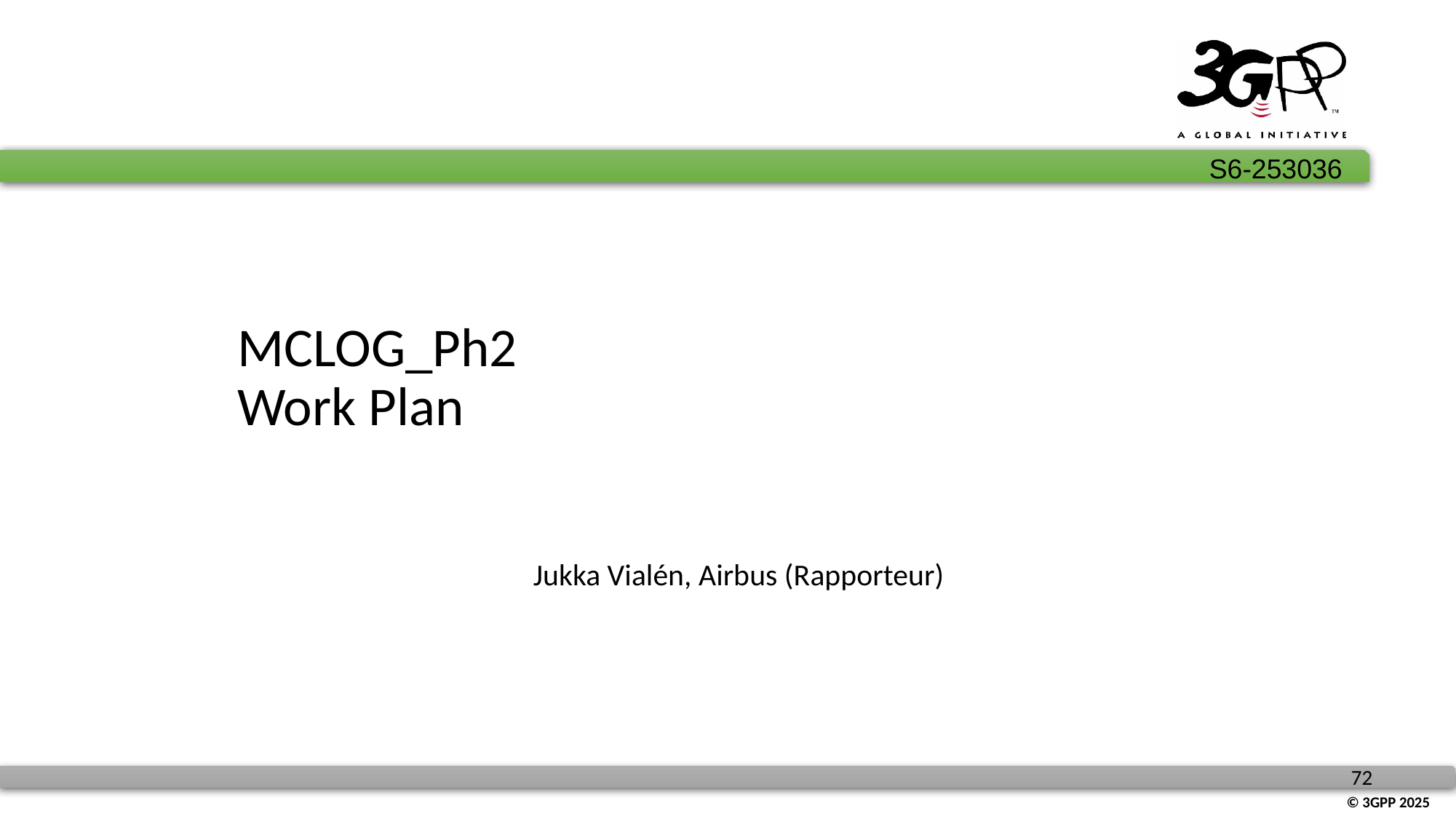

# MCLOG_Ph2 Work Plan
Jukka Vialén, Airbus (Rapporteur)